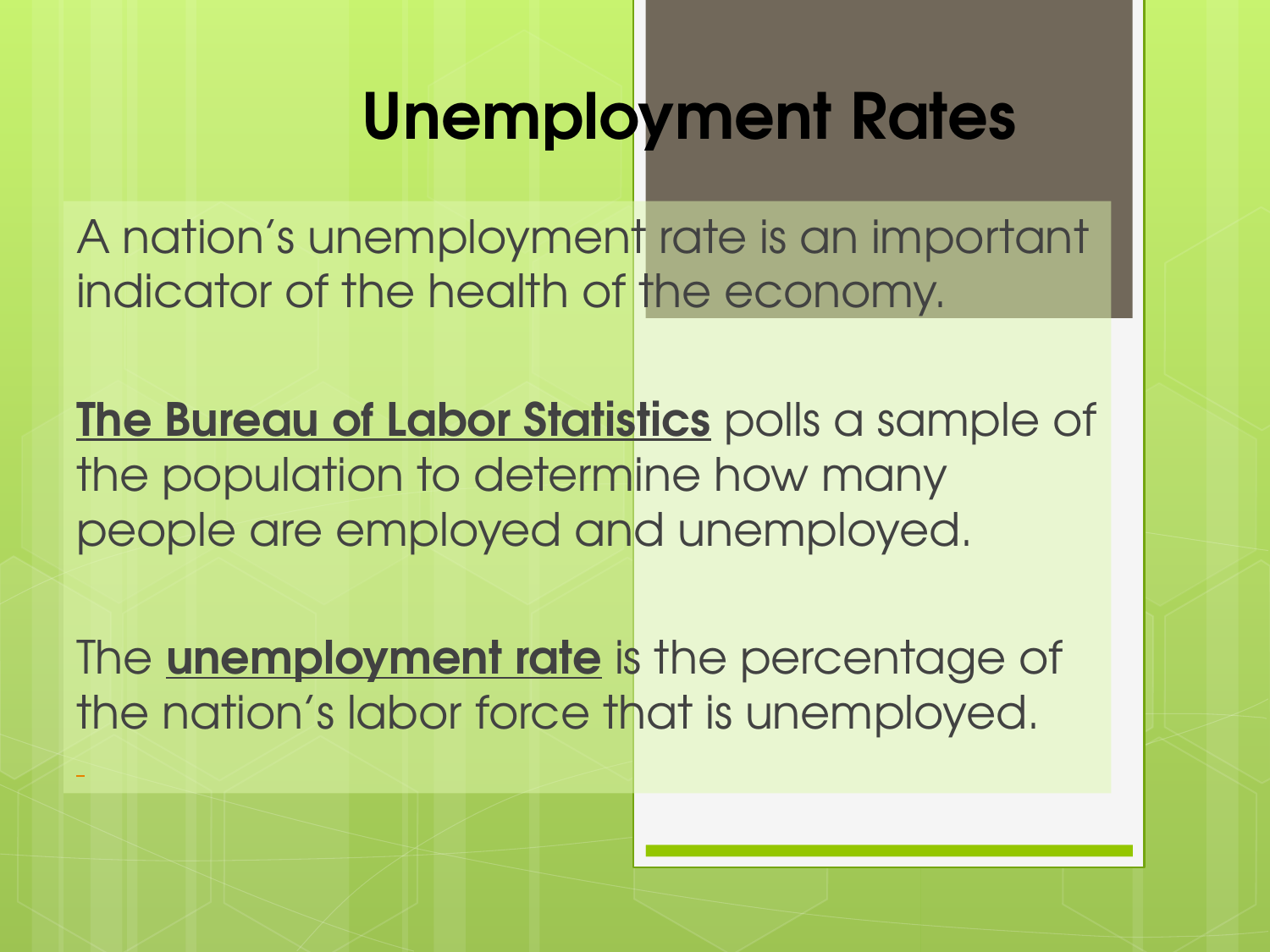

# Unemployment Rates
A nation’s unemployment rate is an important indicator of the health of the economy.

The Bureau of Labor Statistics polls a sample of the population to determine how many people are employed and unemployed.

The unemployment rate is the percentage of the nation’s labor force that is unemployed.